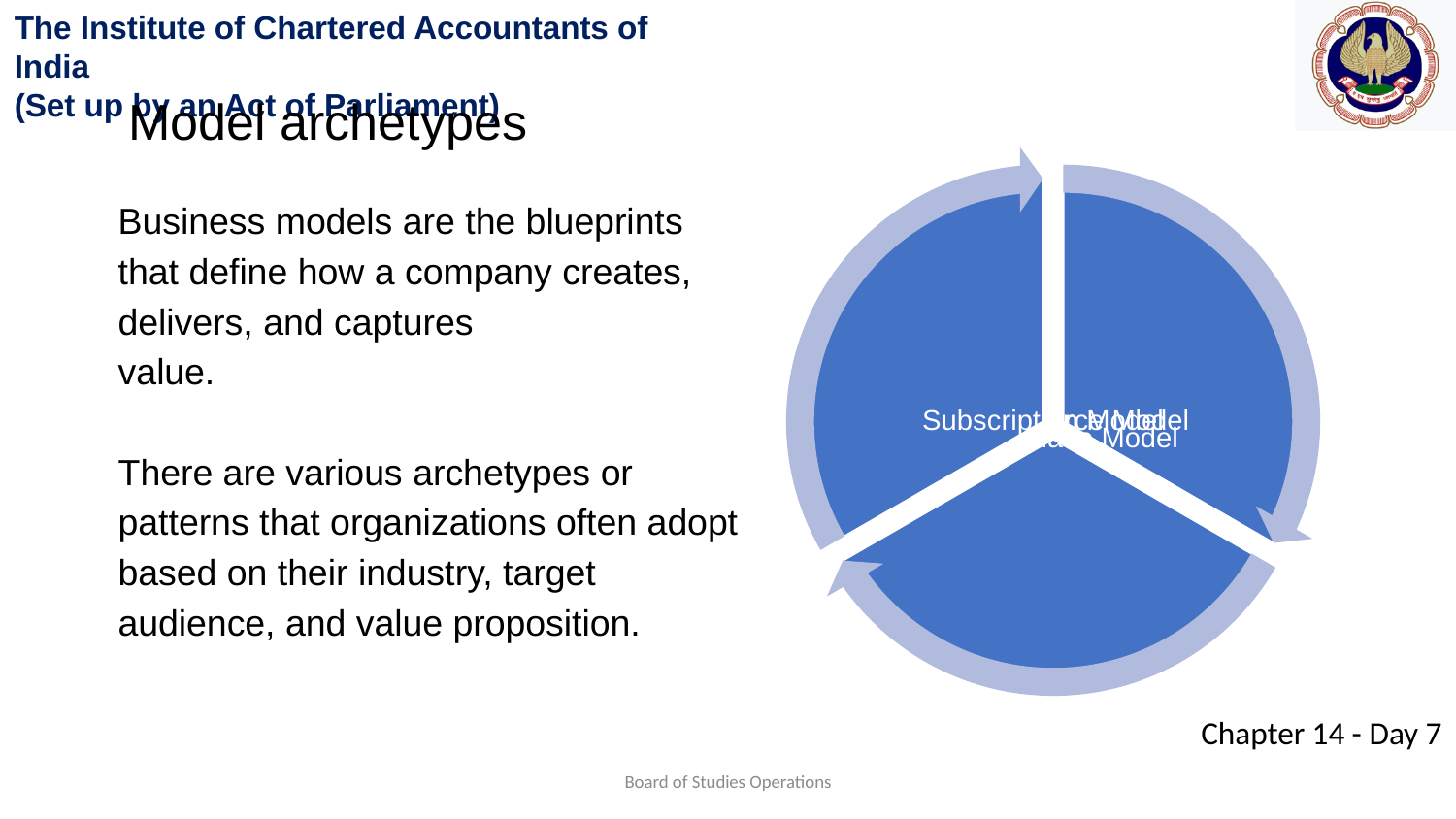

Model archetypes
E-Commerce Model
Market Place Model
Subscription Model
Business models are the blueprints that define how a company creates, delivers, and captures
value.

There are various archetypes or patterns that organizations often adopt based on their industry, target audience, and value proposition.
Board of Studies Operations